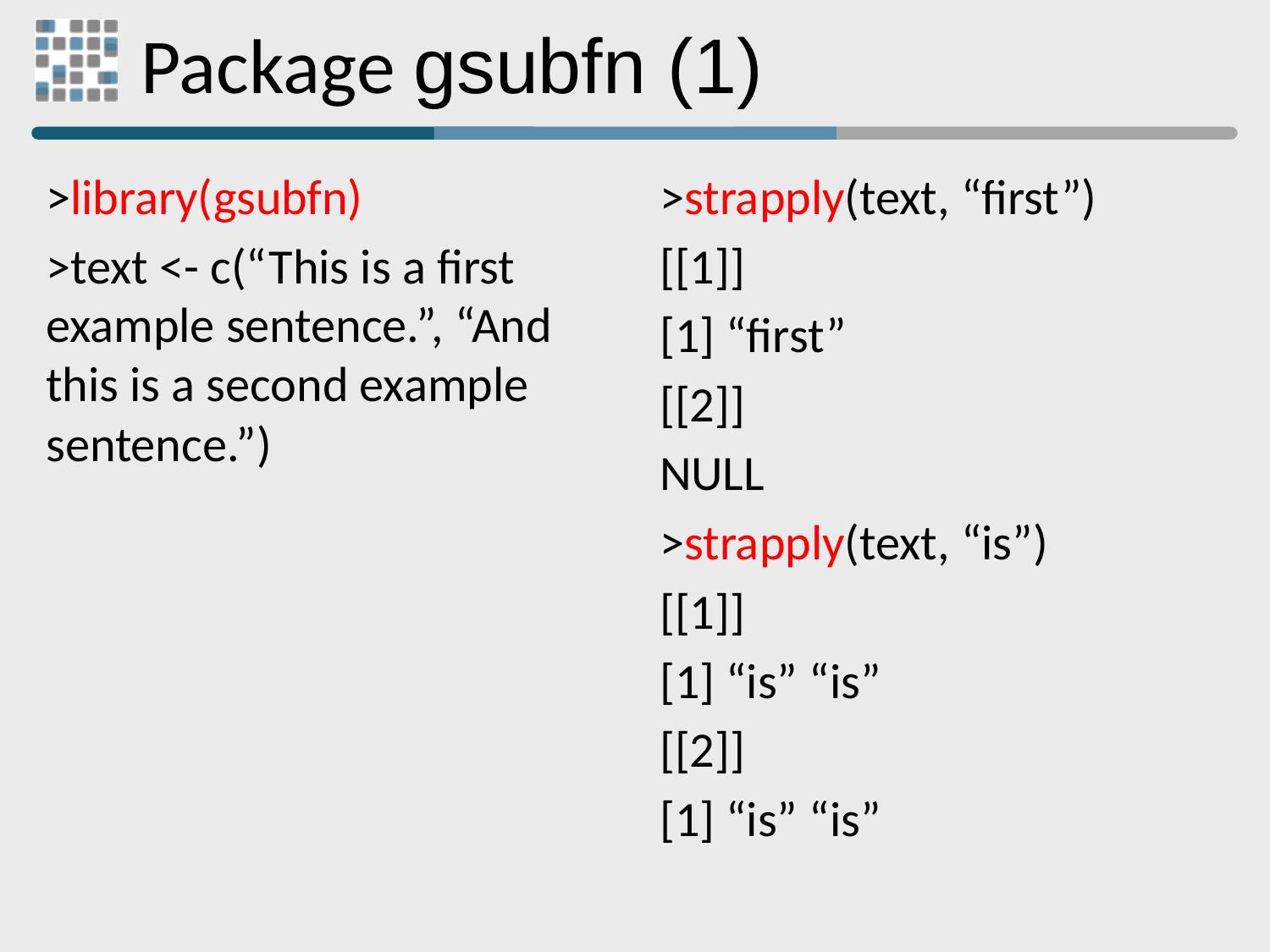

# Package gsubfn (1)
>library(gsubfn)
>text <- c(“This is a first example sentence.”, “And this is a second example sentence.”)
>strapply(text, “first”)
[[1]]
[1] “first”
[[2]]
NULL
>strapply(text, “is”)
[[1]]
[1] “is” “is”
[[2]]
[1] “is” “is”